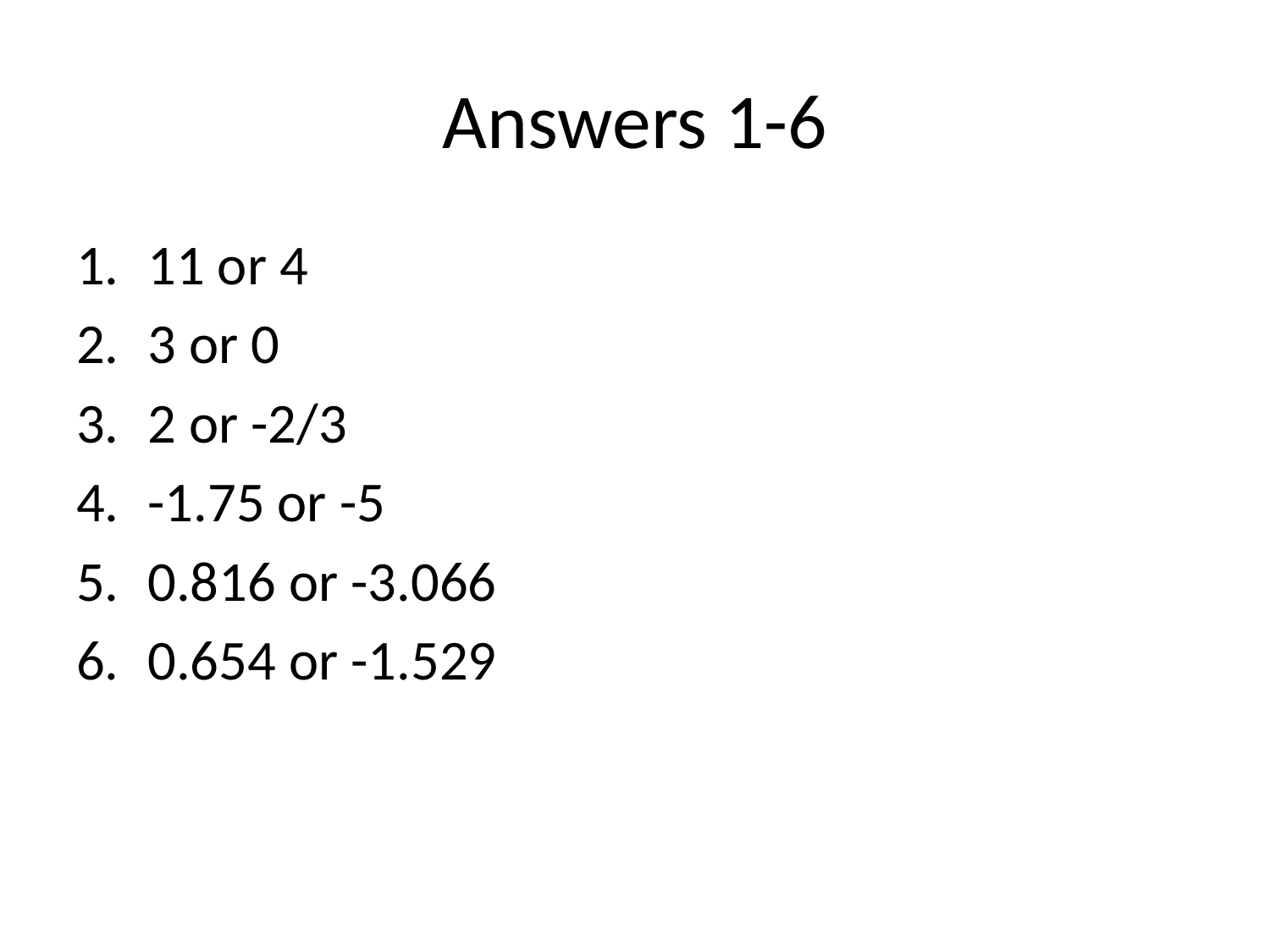

# Answers 1-6
11 or 4
3 or 0
2 or -2/3
-1.75 or -5
0.816 or -3.066
0.654 or -1.529